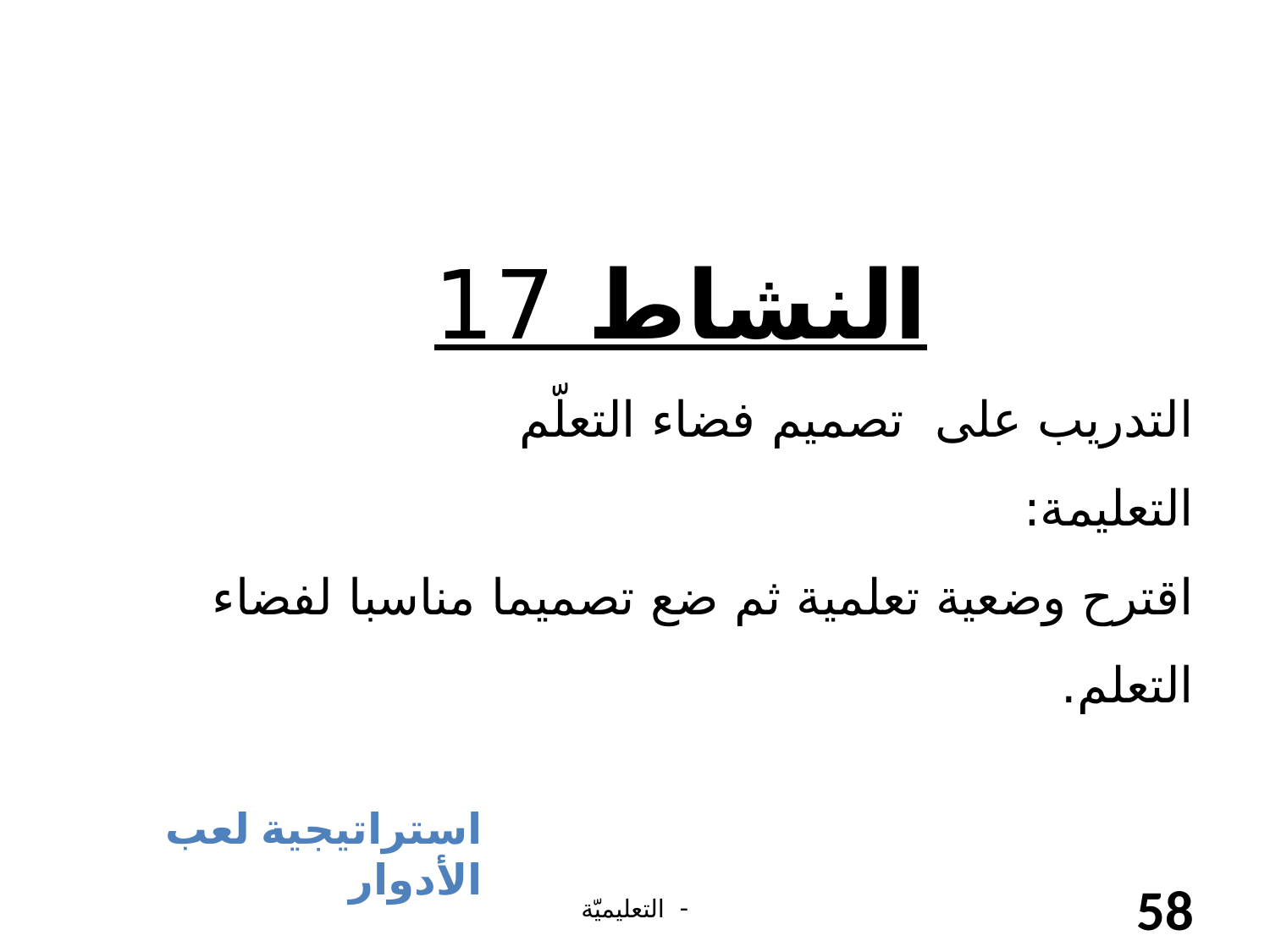

النشاط 17
التدريب على  تصميم فضاء التعلّم
التعليمة:
اقترح وضعية تعلمية ثم ضع تصميما مناسبا لفضاء التعلم.
استراتيجية لعب الأدوار
التعليميّة  -
58